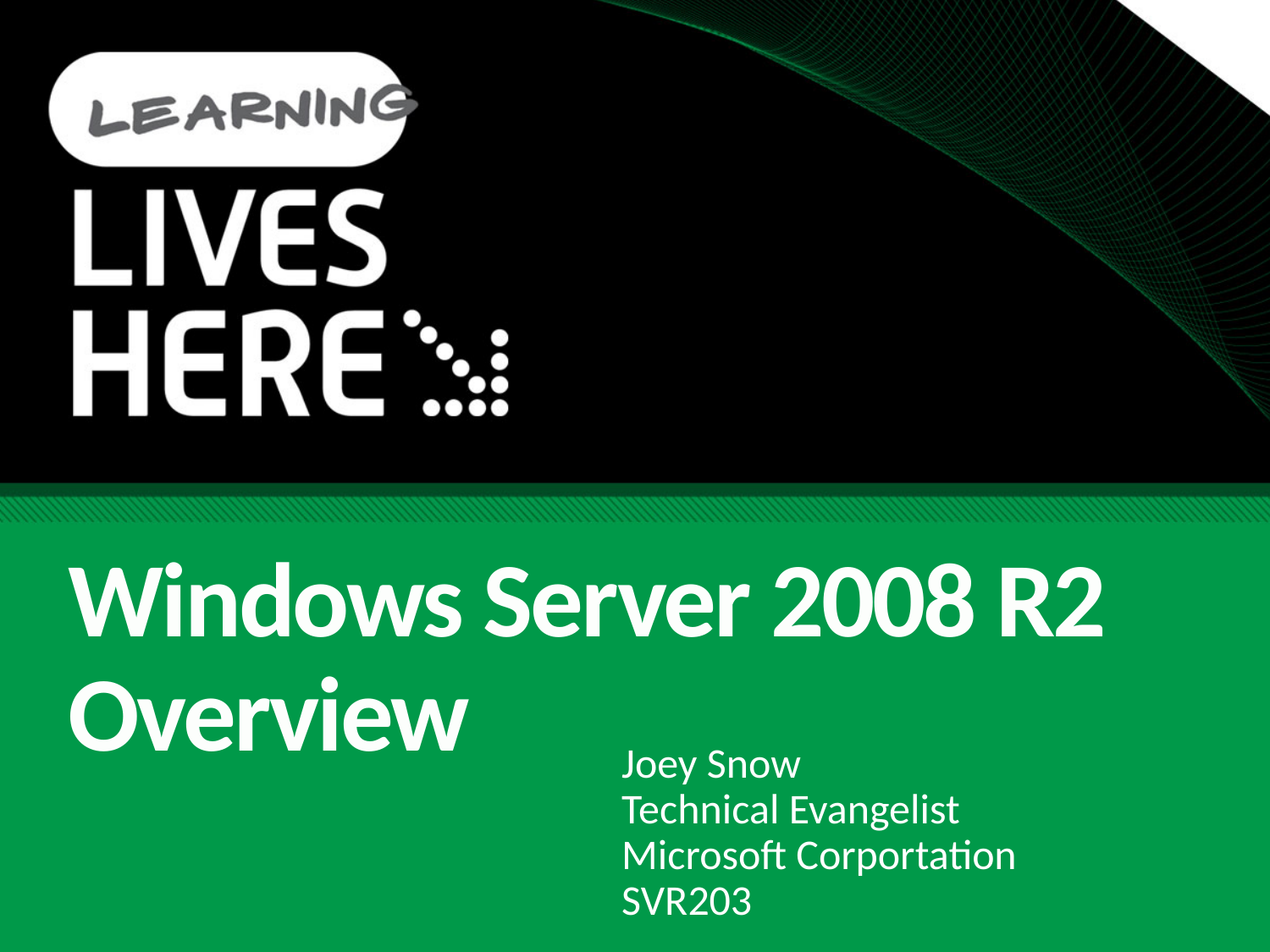

# Windows Server 2008 R2 Overview
Joey Snow
Technical Evangelist
Microsoft Corportation
SVR203